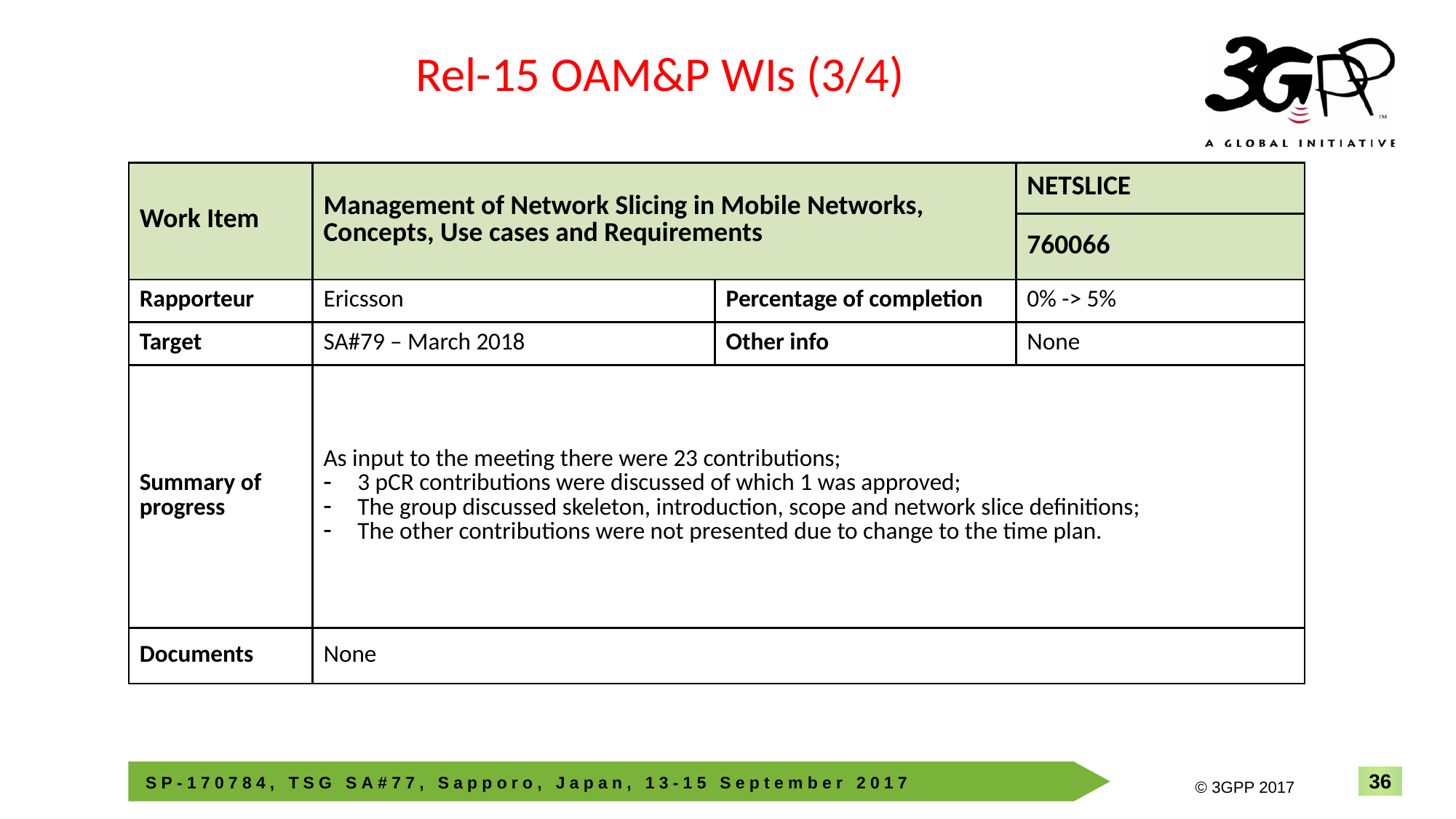

Rel-15 OAM&P WIs (3/4)
| Work Item | Management of Network Slicing in Mobile Networks, Concepts, Use cases and Requirements |  | NETSLICE |
| --- | --- | --- | --- |
|  |  |  | 760066 |
| Rapporteur | Ericsson | Percentage of completion | 0% -> 5% |
| Target | SA#79 – March 2018 | Other info | None |
| Summary of progress | As input to the meeting there were 23 contributions; 3 pCR contributions were discussed of which 1 was approved; The group discussed skeleton, introduction, scope and network slice definitions; The other contributions were not presented due to change to the time plan. |  |  |
| Documents | None |  |  |